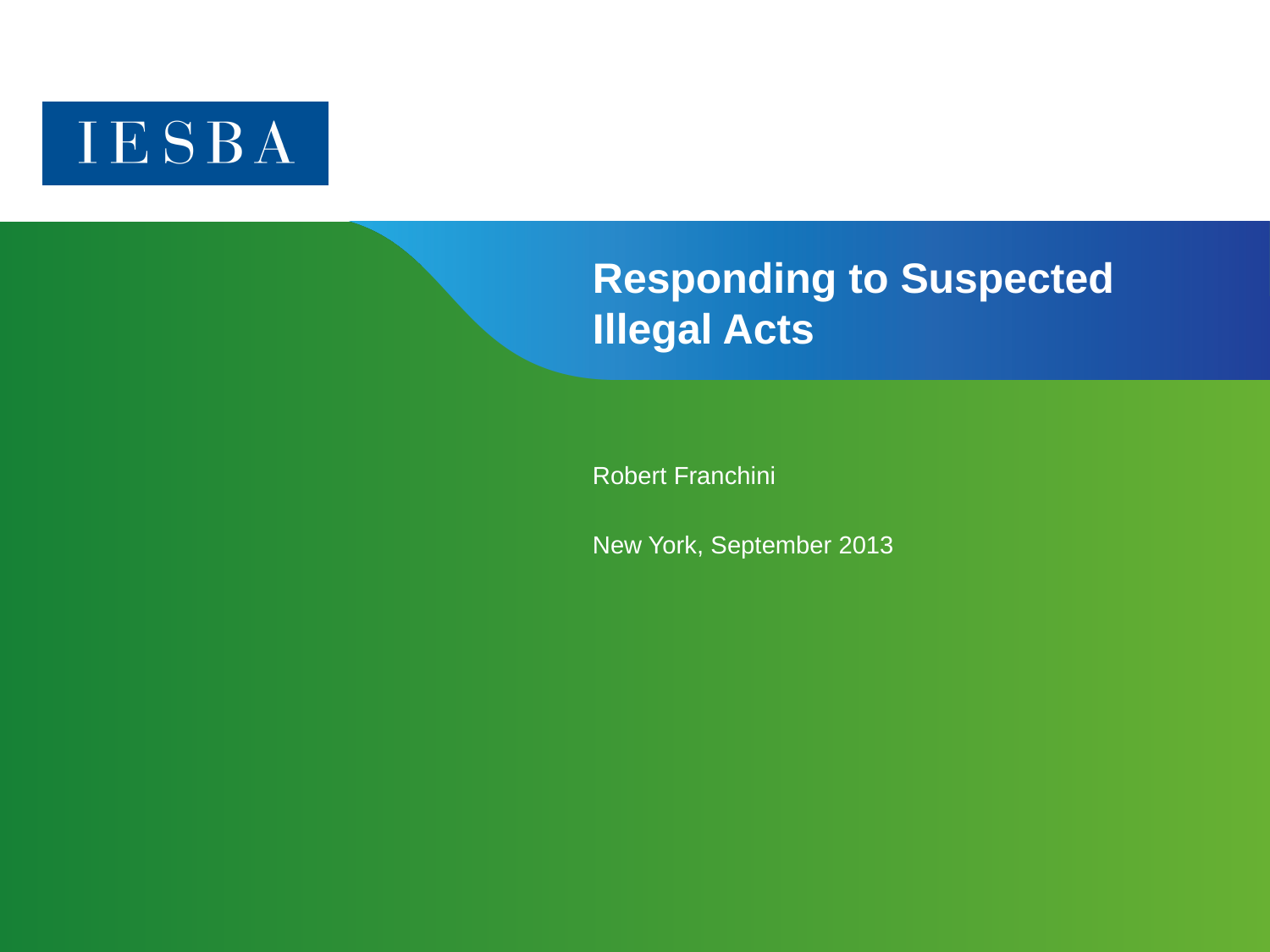

# Responding to Suspected Illegal Acts
Robert Franchini

New York, September 2013